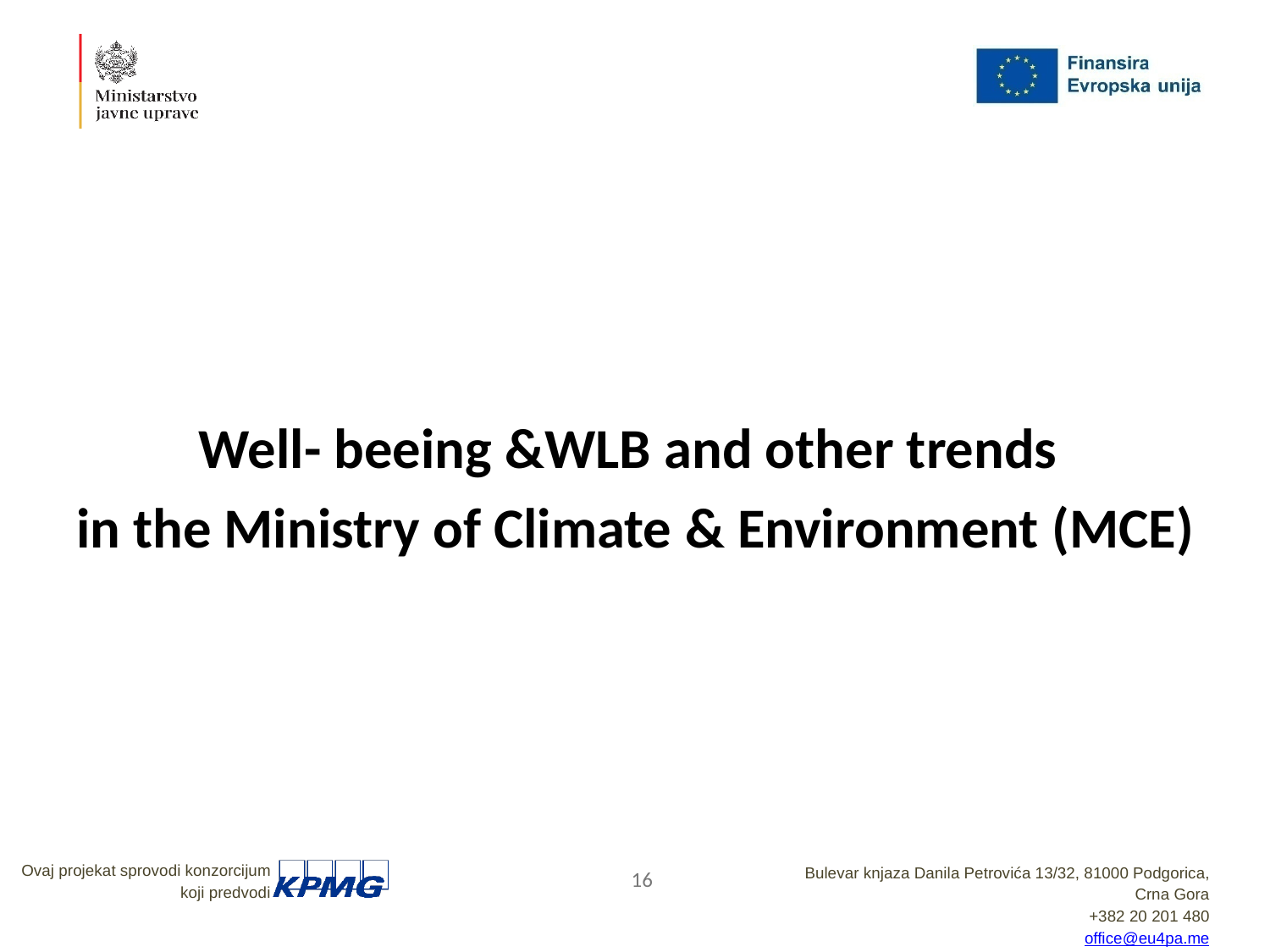

Well- beeing &WLB and other trends
in the Ministry of Climate & Environment (MCE)
16